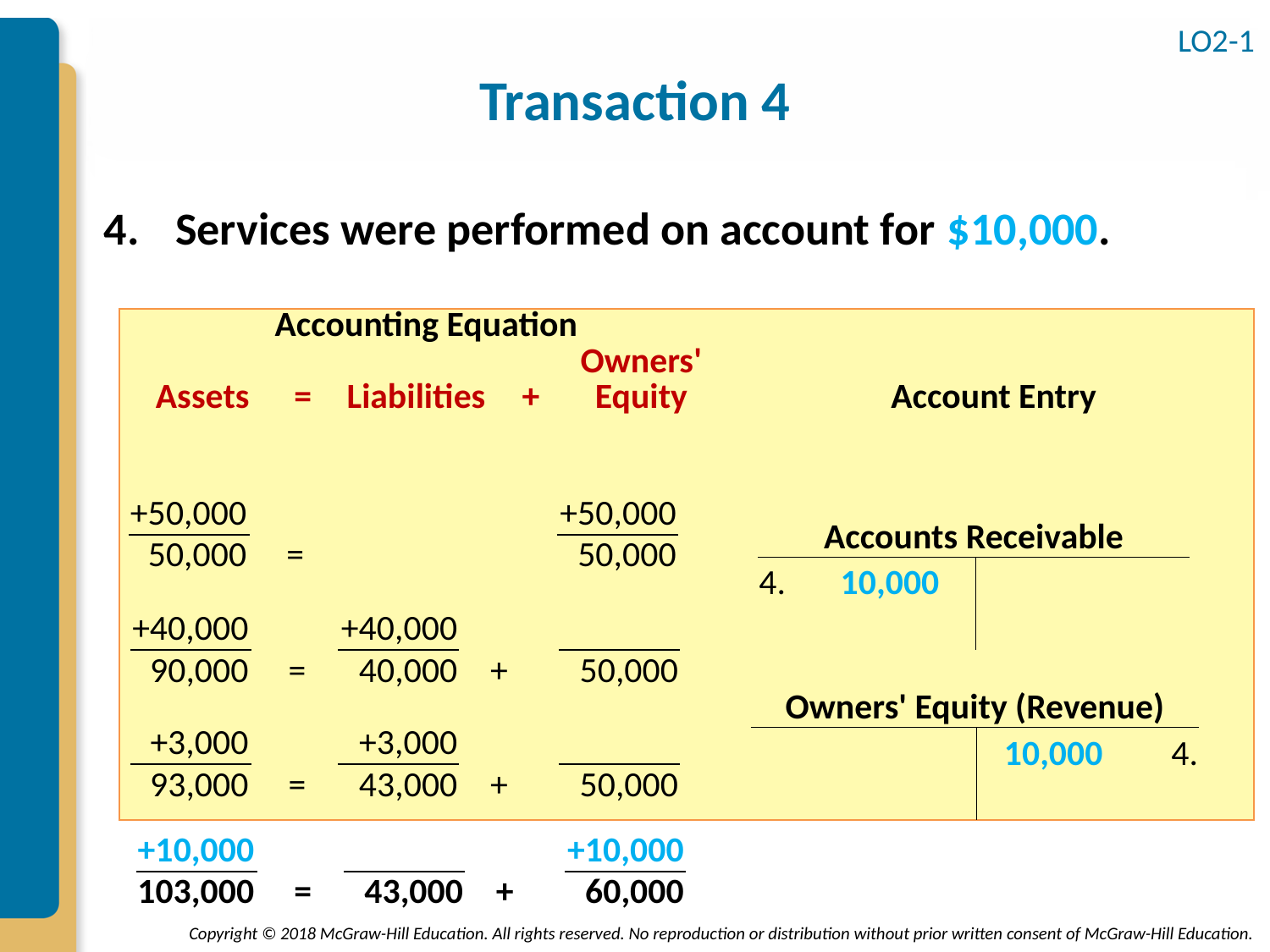

LO2-1
# Transaction 4

Services were performed on account for $10,000.

| Accounting Equation |  |  |  |  |  |  |  |  |  |  |
| --- | --- | --- | --- | --- | --- | --- | --- | --- | --- | --- |
| Assets |  | = | Liabilities |  | + | Owners' Equity |  | Account Entry |  |  |
|  |  |  |  |  |  |  |  |  |  |  |
|  |  |  |  |  |  |  |  |  |  |  |
|  |  |  |  |  |  |  |  |  |  |  |
|  |  |  |  |  |  |  |  |  |  |  |
|  |  |  |  |  |  |  |  |  |  |  |
|  |  |  |  |  |  |  |  |  |  |  |
|  |  |  |  |  |  |  |  |  |  |  |
|  |  |  |  |  |  |  |  |  |  |  |
|  |  |  |  |  |  |  |  |  |  |  |
|  |  |  |  |  |  |  |  |  |  |  |
|  |  |  |  |  |  |  |  |  |  |  |
+50,000
+50,000
50,000
=
50,000
| Accounts Receivable |  |  |  |  |
| --- | --- | --- | --- | --- |
| 4. | 10,000 |  |  |  |
|  |  |  |  |  |
+40,000
+40,000
90,000
=
40,000
+
50,000
| Owners' Equity (Revenue) |  |  |  |  |
| --- | --- | --- | --- | --- |
|  |  |  | 10,000 | 4. |
|  |  |  |  |  |
+3,000
+3,000
93,000
=
43,000
+
50,000
+10,000
+10,000
103,000
=
43,000
+
60,000